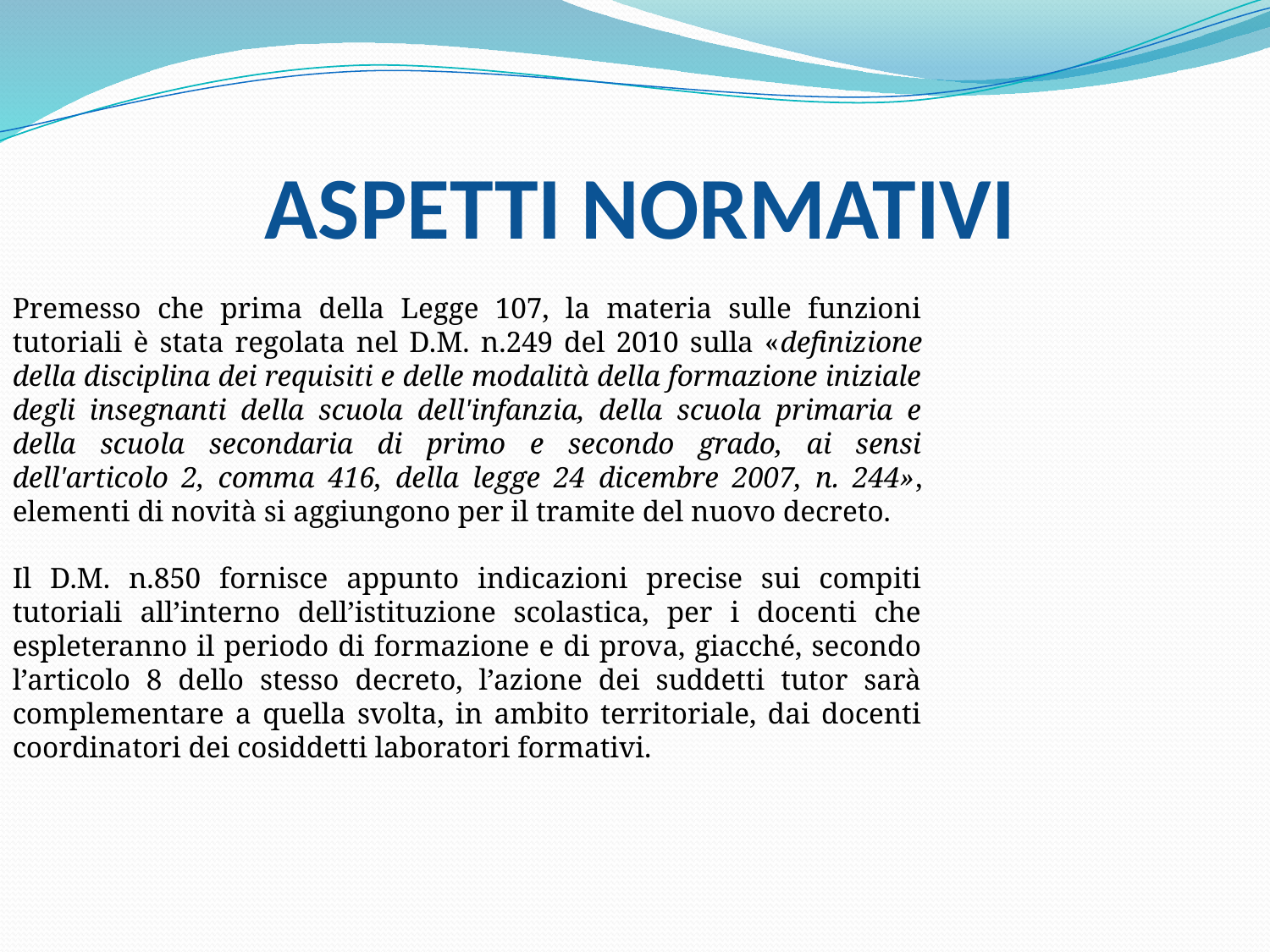

# ASPETTI NORMATIVI

Premesso che prima della Legge 107, la materia sulle funzioni tutoriali è stata regolata nel D.M. n.249 del 2010 sulla «definizione della disciplina dei requisiti e delle modalità della formazione iniziale degli insegnanti della scuola dell'infanzia, della scuola primaria e della scuola secondaria di primo e secondo grado, ai sensi dell'articolo 2, comma 416, della legge 24 dicembre 2007, n. 244», elementi di novità si aggiungono per il tramite del nuovo decreto.

Il D.M. n.850 fornisce appunto indicazioni precise sui compiti tutoriali all’interno dell’istituzione scolastica, per i docenti che espleteranno il periodo di formazione e di prova, giacché, secondo l’articolo 8 dello stesso decreto, l’azione dei suddetti tutor sarà complementare a quella svolta, in ambito territoriale, dai docenti coordinatori dei cosiddetti laboratori formativi.